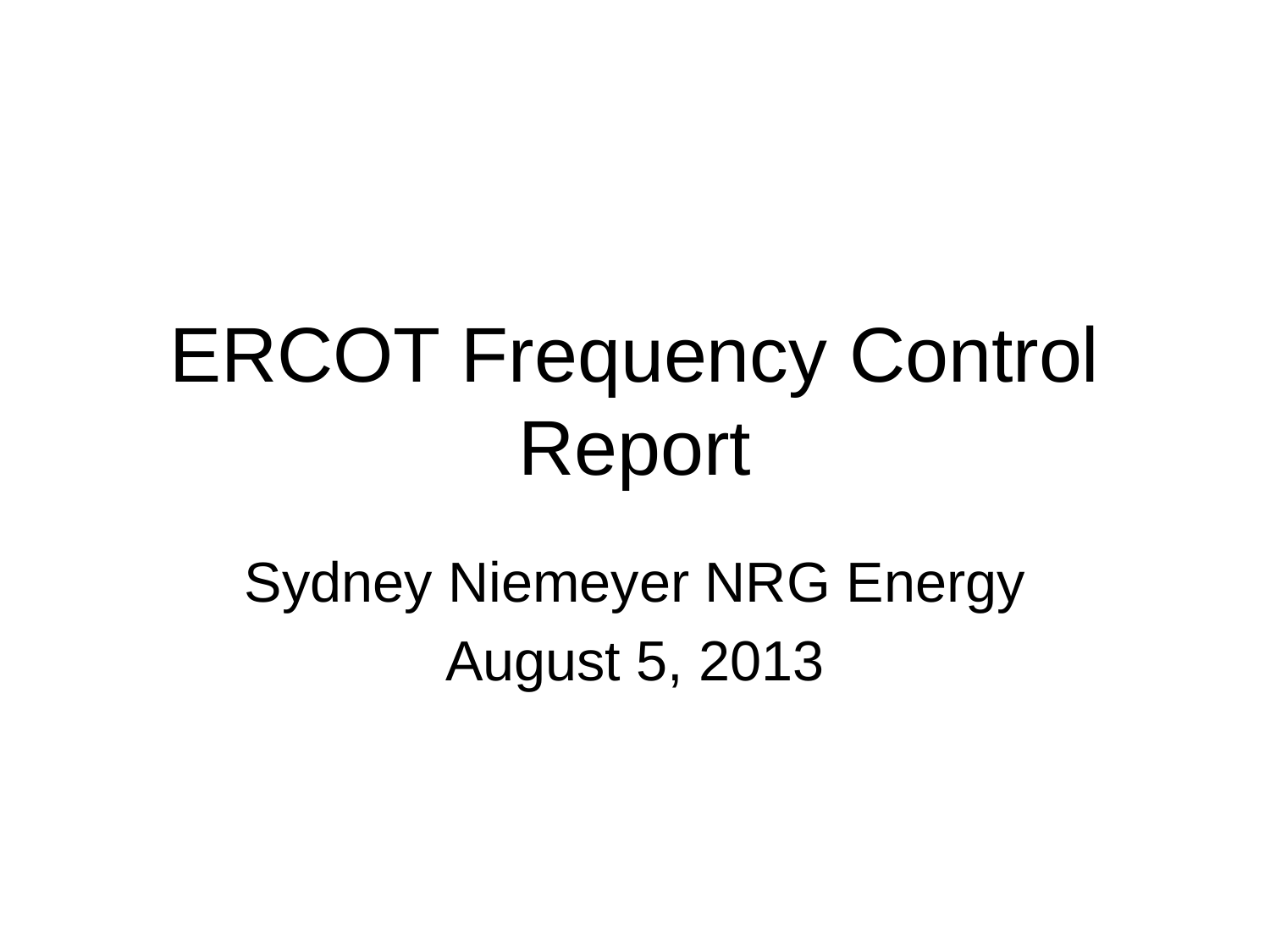

# ERCOT Frequency Control Report
Sydney Niemeyer NRG Energy
August 5, 2013